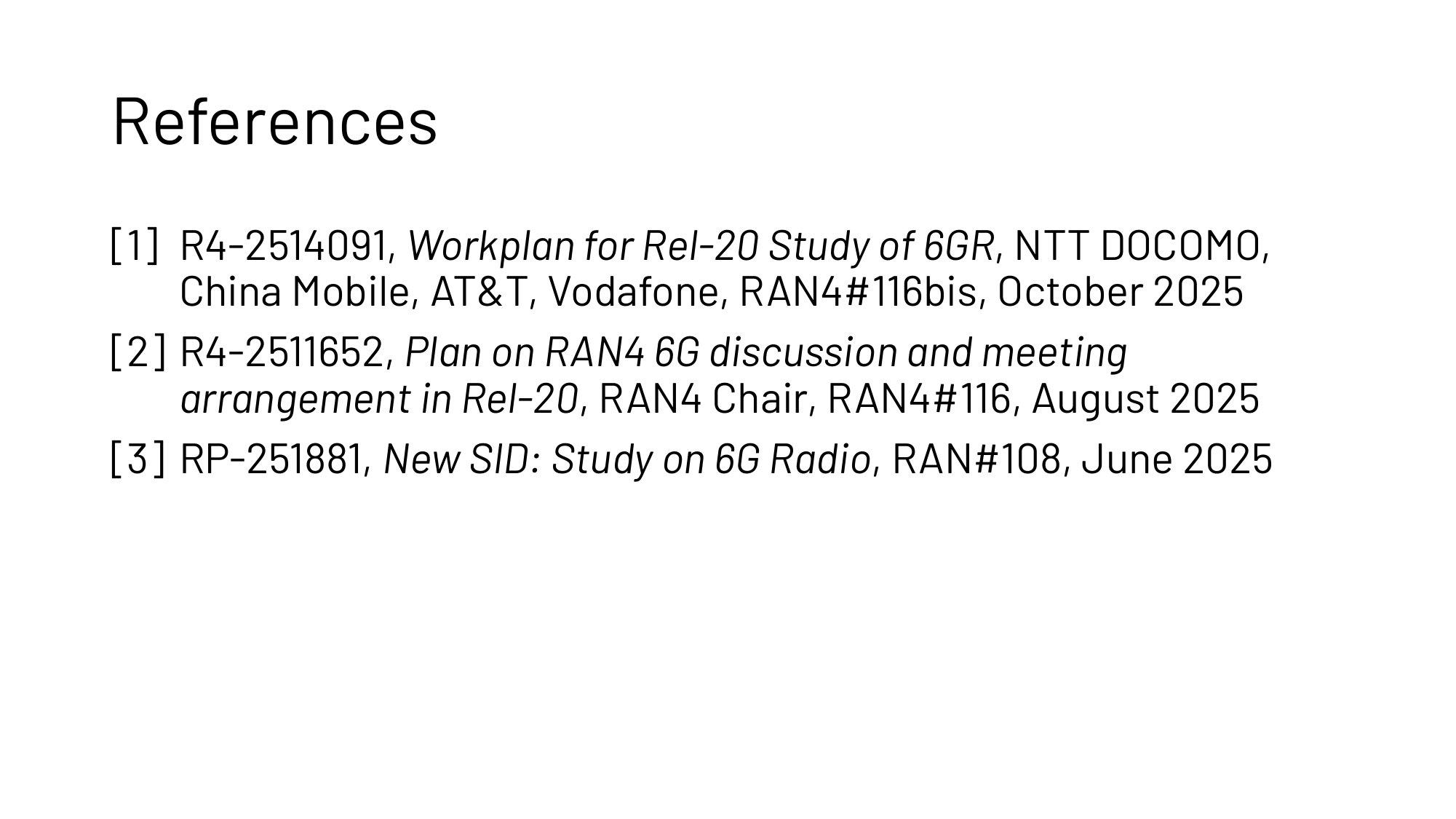

# References
[1]	R4-2514091, Workplan for Rel-20 Study of 6GR, NTT DOCOMO, China Mobile, AT&T, Vodafone, RAN4#116bis, October 2025
[2]	R4-2511652, Plan on RAN4 6G discussion and meeting arrangement in Rel-20, RAN4 Chair, RAN4#116, August 2025
[3]	RP-251881, New SID: Study on 6G Radio, RAN#108, June 2025